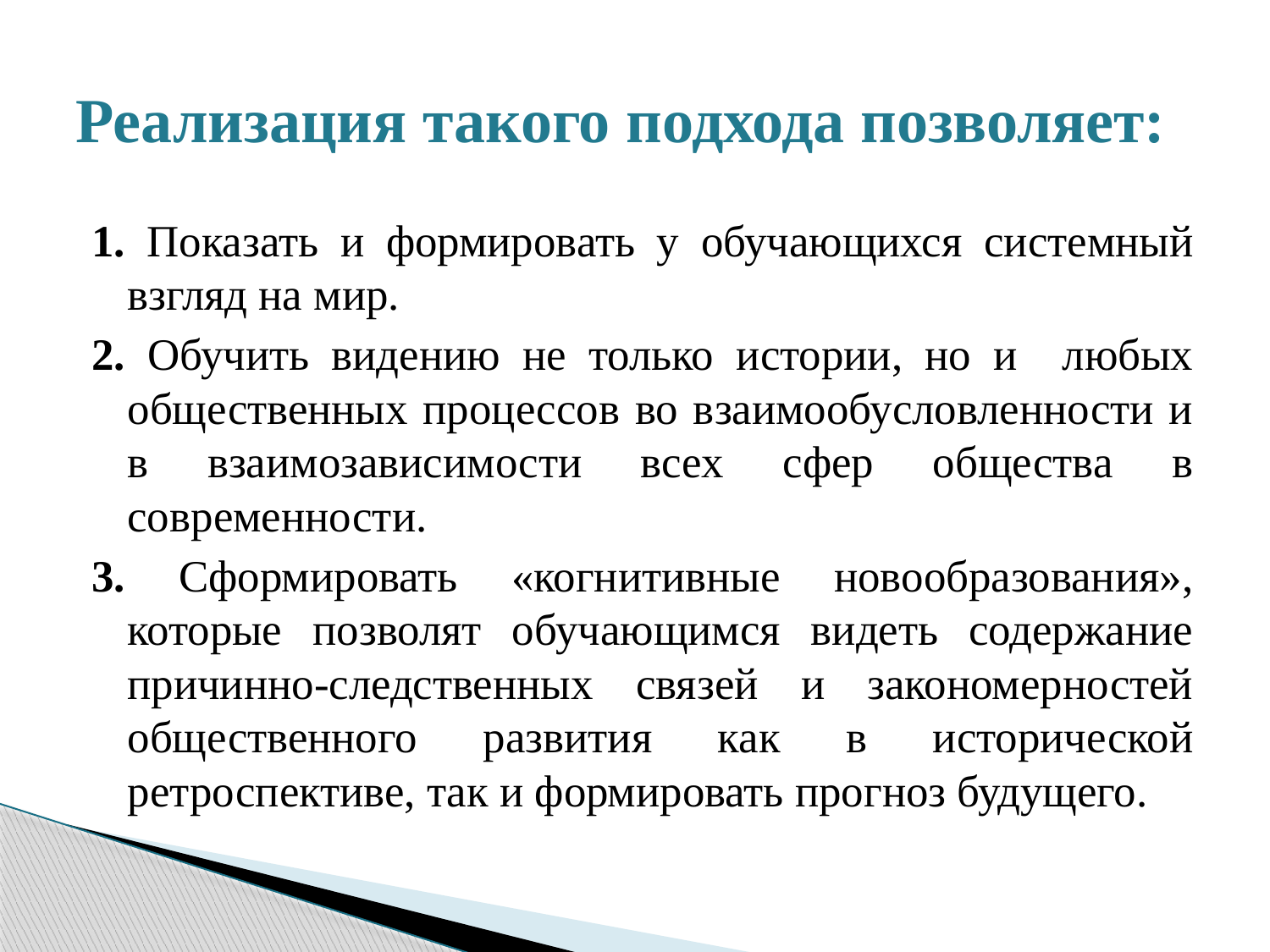

# Реализация такого подхода позволяет:
1. Показать и формировать у обучающихся системный взгляд на мир.
2. Обучить видению не только истории, но и  любых общественных процессов во взаимообусловленности и в взаимозависимости всех сфер общества в современности.
3. Сформировать «когнитивные новообразования», которые позволят обучающимся видеть содержание причинно-следственных связей и закономерностей общественного развития как в исторической ретроспективе, так и формировать прогноз будущего.